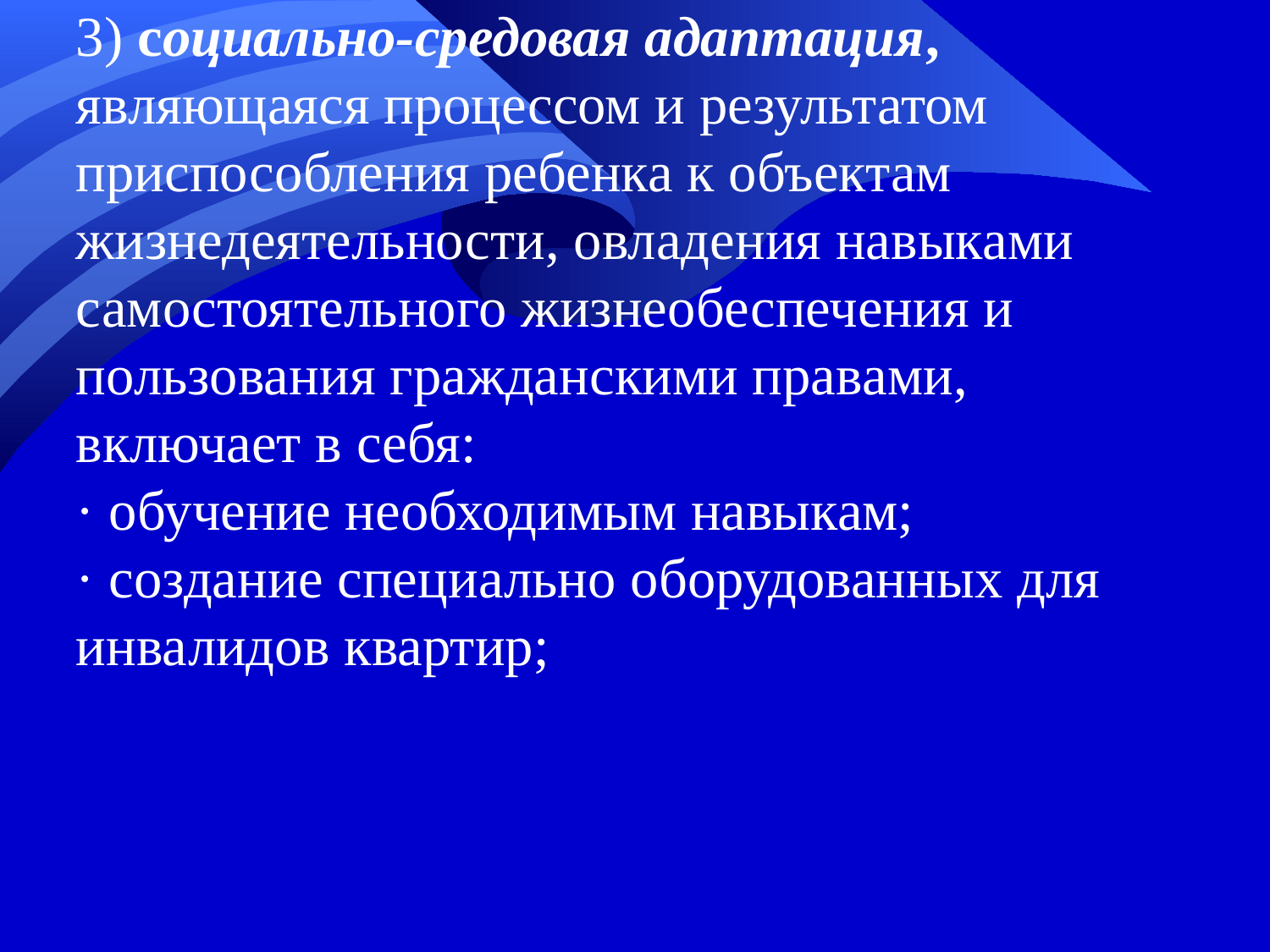

3) социально-средовая адаптация, являющаяся процессом и результатом приспособления ребенка к объектам жизнедеятельности, овладения навыками самостоятельного жизнеобеспечения и пользования гражданскими правами, включает в себя:
· обучение необходимым навыкам;
· создание специально оборудованных для инвалидов квартир;